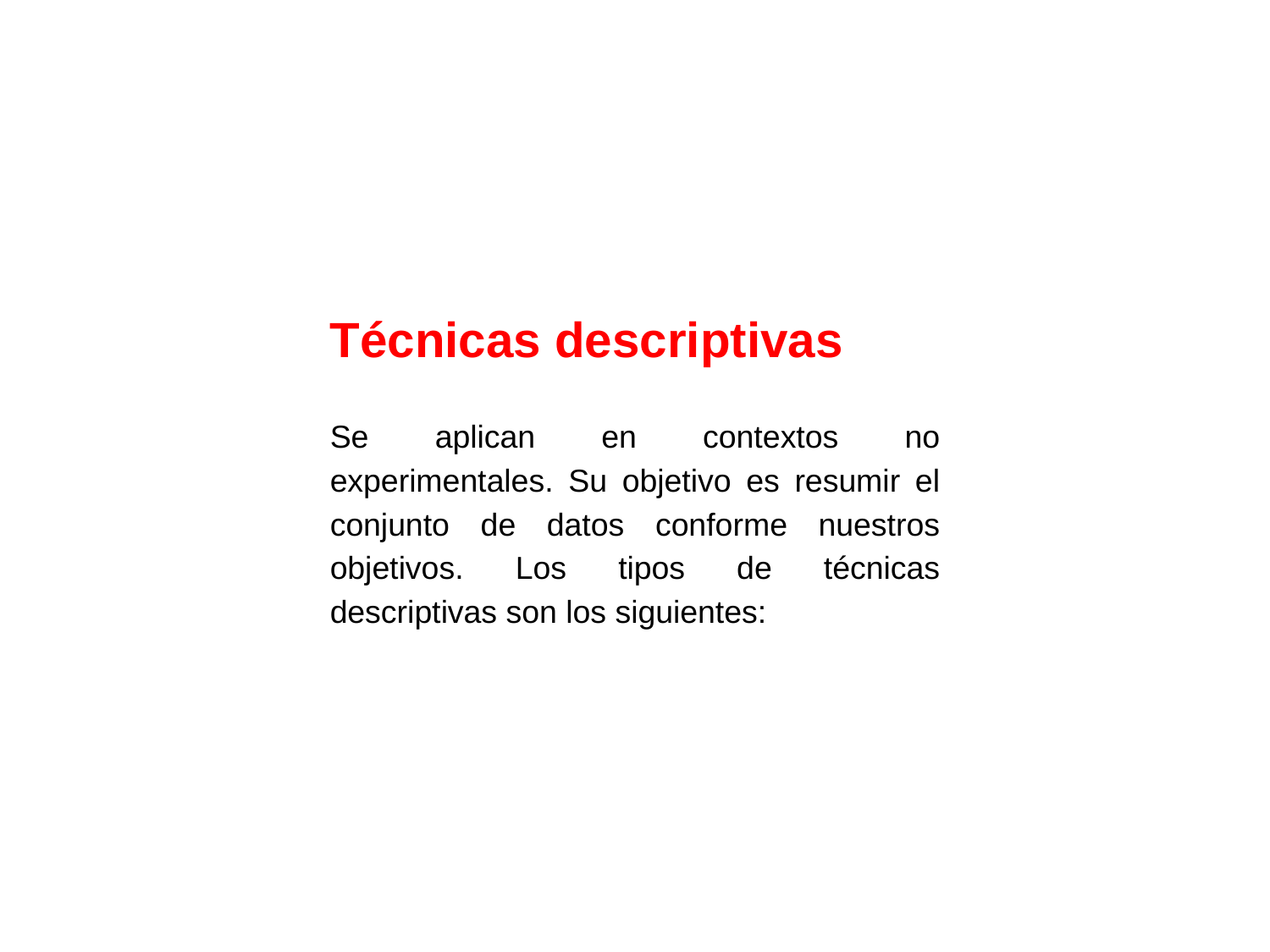

Técnicas descriptivas

Se aplican en contextos no experimentales. Su objetivo es resumir el conjunto de datos conforme nuestros objetivos. Los tipos de técnicas descriptivas son los siguientes: